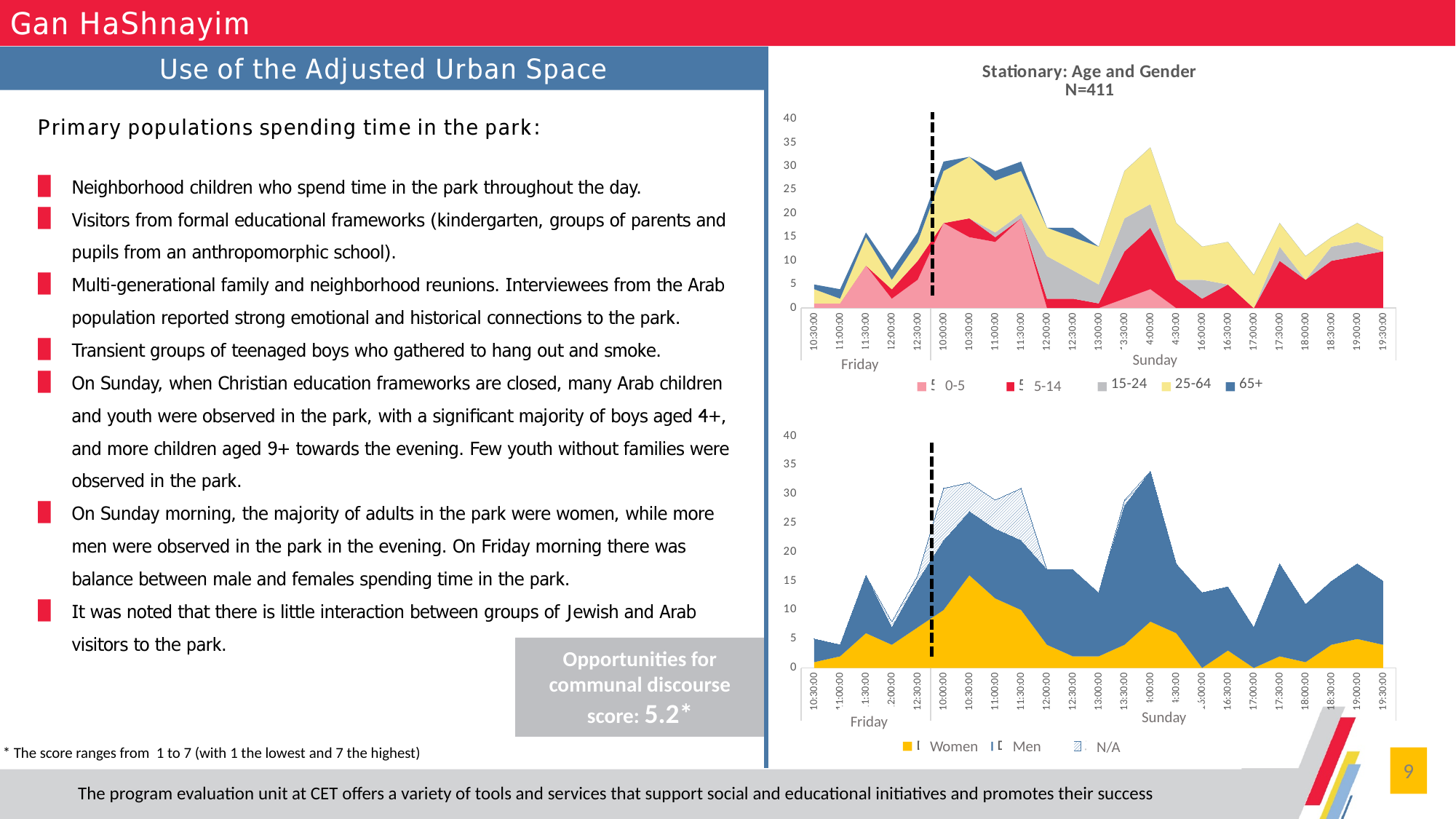

Gan HaShnayim

### Chart: Stationary: Age and Gender
N=411

| Category | לידה עד 5 | ילדים 5-14 | 15-24 | 25-64 | 65+ |
|---|---|---|---|---|---|
| 10:30:00 | 1.0 | 0.0 | 0.0 | 3.0 | 1.0 |
| 11:00:00 | 1.0 | 0.0 | 0.0 | 1.0 | 2.0 |
| 11:30:00 | 9.0 | 0.0 | 0.0 | 6.0 | 1.0 |
| 12:00:00 | 2.0 | 2.0 | 0.0 | 2.0 | 2.0 |
| 12:30:00 | 6.0 | 4.0 | 0.0 | 4.0 | 2.0 |
| 10:00:00 | 18.0 | 0.0 | 0.0 | 11.0 | 2.0 |
| 10:30:00 | 15.0 | 4.0 | 0.0 | 13.0 | 0.0 |
| 11:00:00 | 14.0 | 1.0 | 1.0 | 11.0 | 2.0 |
| 11:30:00 | 19.0 | 0.0 | 1.0 | 9.0 | 2.0 |
| 12:00:00 | 0.0 | 2.0 | 9.0 | 6.0 | 0.0 |
| 12:30:00 | 0.0 | 2.0 | 6.0 | 7.0 | 2.0 |
| 13:00:00 | 0.0 | 1.0 | 4.0 | 8.0 | 0.0 |
| 13:30:00 | 2.0 | 10.0 | 7.0 | 10.0 | 0.0 |
| 14:00:00 | 4.0 | 13.0 | 5.0 | 12.0 | 0.0 |
| 14:30:00 | 0.0 | 6.0 | 0.0 | 12.0 | 0.0 |
| 16:00:00 | 0.0 | 2.0 | 4.0 | 7.0 | 0.0 |
| 16:30:00 | 0.0 | 5.0 | 0.0 | 9.0 | 0.0 |
| 17:00:00 | 0.0 | 0.0 | 0.0 | 7.0 | 0.0 |
| 17:30:00 | 0.0 | 10.0 | 3.0 | 5.0 | 0.0 |
| 18:00:00 | 0.0 | 6.0 | 0.0 | 5.0 | 0.0 |
| 18:30:00 | 0.0 | 10.0 | 3.0 | 2.0 | 0.0 |
| 19:00:00 | 0.0 | 11.0 | 3.0 | 4.0 | 0.0 |
| 19:30:00 | 0.0 | 12.0 | 0.0 | 3.0 | 0.0 |
Use of the Adjusted Urban Space
Primary populations spending time in the park:
Neighborhood children who spend time in the park throughout the day.
Visitors from formal educational frameworks (kindergarten, groups of parents and pupils from an anthropomorphic school).
Multi-generational family and neighborhood reunions. Interviewees from the Arab population reported strong emotional and historical connections to the park.
Transient groups of teenaged boys who gathered to hang out and smoke.
On Sunday, when Christian education frameworks are closed, many Arab children and youth were observed in the park, with a significant majority of boys aged 4+, and more children aged 9+ towards the evening. Few youth without families were observed in the park.
On Sunday morning, the majority of adults in the park were women, while more men were observed in the park in the evening. On Friday morning there was balance between male and females spending time in the park.
It was noted that there is little interaction between groups of Jewish and Arab visitors to the park.
Sunday
Friday
0-5
5-14

### Chart

| Category | נשים | גברים | לא ידוע |
|---|---|---|---|
| 10:30:00 | 1.0 | 4.0 | 0.0 |
| 11:00:00 | 2.0 | 2.0 | 0.0 |
| 11:30:00 | 6.0 | 10.0 | 0.0 |
| 12:00:00 | 4.0 | 3.0 | 1.0 |
| 12:30:00 | 7.0 | 8.0 | 1.0 |
| 10:00:00 | 10.0 | 12.0 | 9.0 |
| 10:30:00 | 16.0 | 11.0 | 5.0 |
| 11:00:00 | 12.0 | 12.0 | 5.0 |
| 11:30:00 | 10.0 | 12.0 | 9.0 |
| 12:00:00 | 4.0 | 13.0 | 0.0 |
| 12:30:00 | 2.0 | 15.0 | 0.0 |
| 13:00:00 | 2.0 | 11.0 | 0.0 |
| 13:30:00 | 4.0 | 24.0 | 1.0 |
| 14:00:00 | 8.0 | 26.0 | 0.0 |
| 14:30:00 | 6.0 | 12.0 | 0.0 |
| 16:00:00 | 0.0 | 13.0 | 0.0 |
| 16:30:00 | 3.0 | 11.0 | 0.0 |
| 17:00:00 | 0.0 | 7.0 | 0.0 |
| 17:30:00 | 2.0 | 16.0 | 0.0 |
| 18:00:00 | 1.0 | 10.0 | 0.0 |
| 18:30:00 | 4.0 | 11.0 | 0.0 |
| 19:00:00 | 5.0 | 13.0 | 0.0 |
| 19:30:00 | 4.0 | 11.0 | 0.0 |
Opportunities for communal discourse score: 5.2*
Sunday
Friday
Men
Women
N/A
* The score ranges from  1 to 7 (with 1 the lowest and 7 the highest)
9